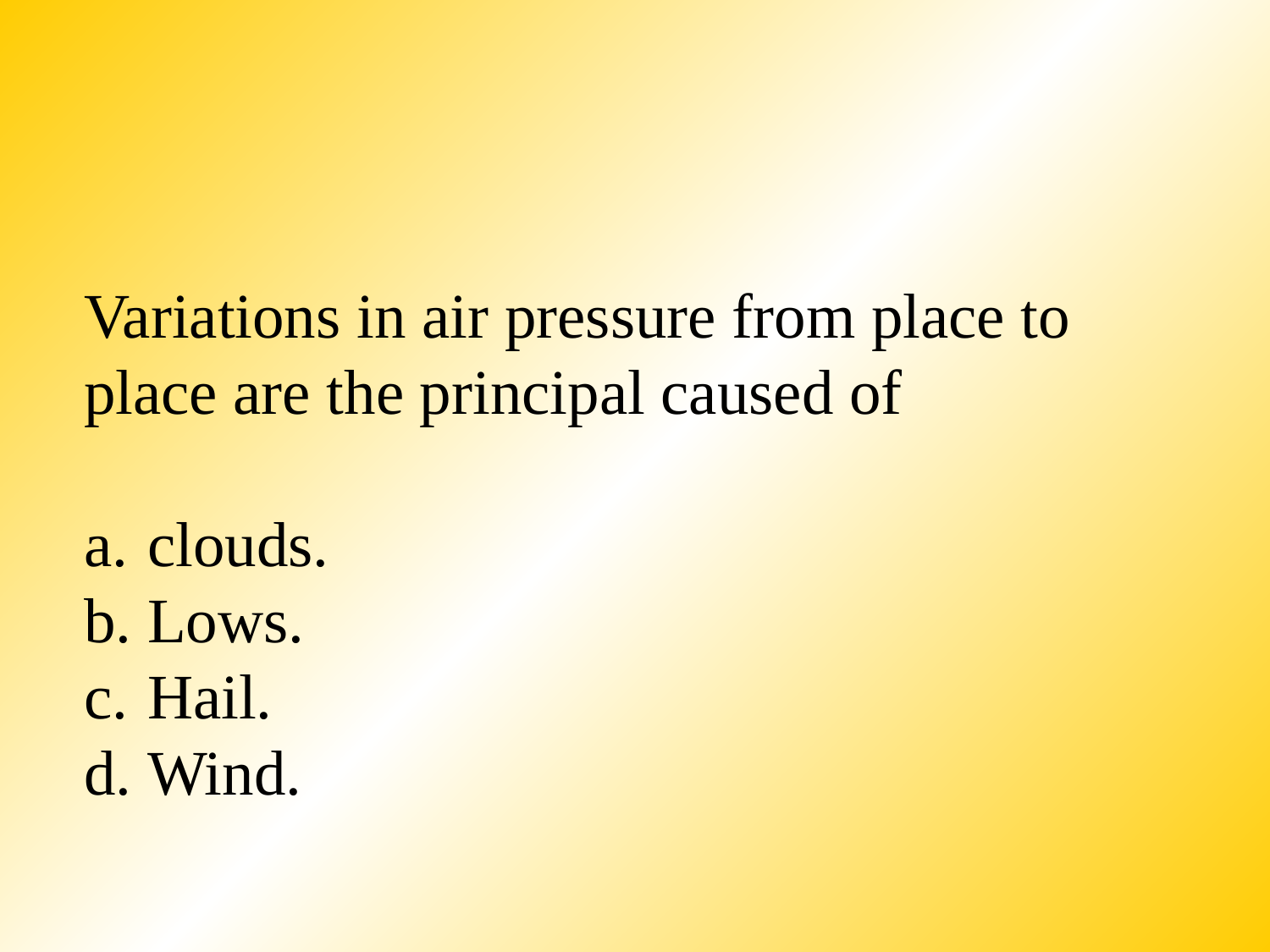

#
Variations in air pressure from place to place are the principal caused of

clouds.
Lows.
Hail.
Wind.